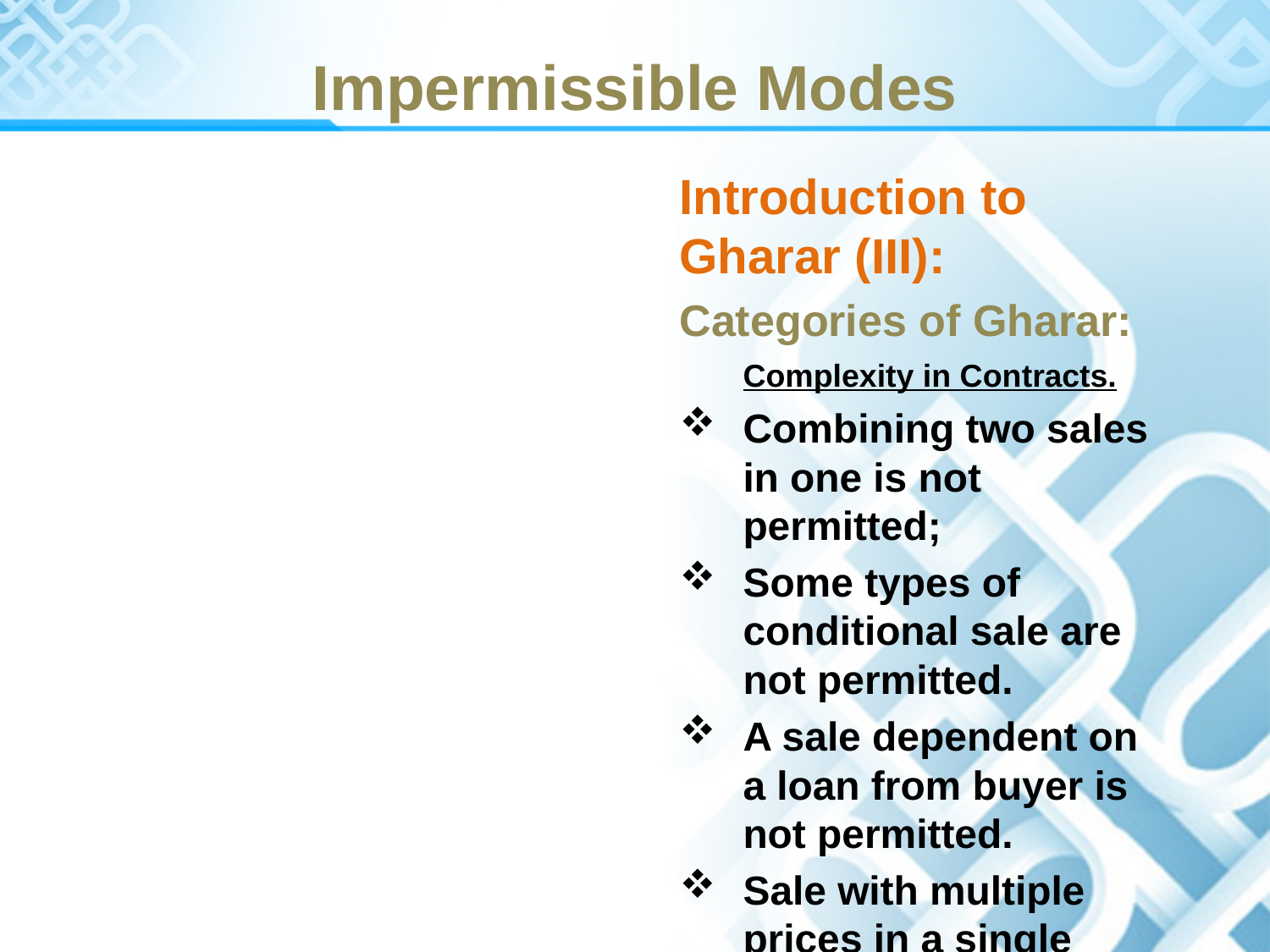

Impermissible Modes
Introduction to Gharar (III):
Categories of Gharar:
	Complexity in Contracts.
Combining two sales in one is not permitted;
Some types of conditional sale are not permitted.
A sale dependent on a loan from buyer is not permitted.
Sale with multiple prices in a single contract is not permitted.